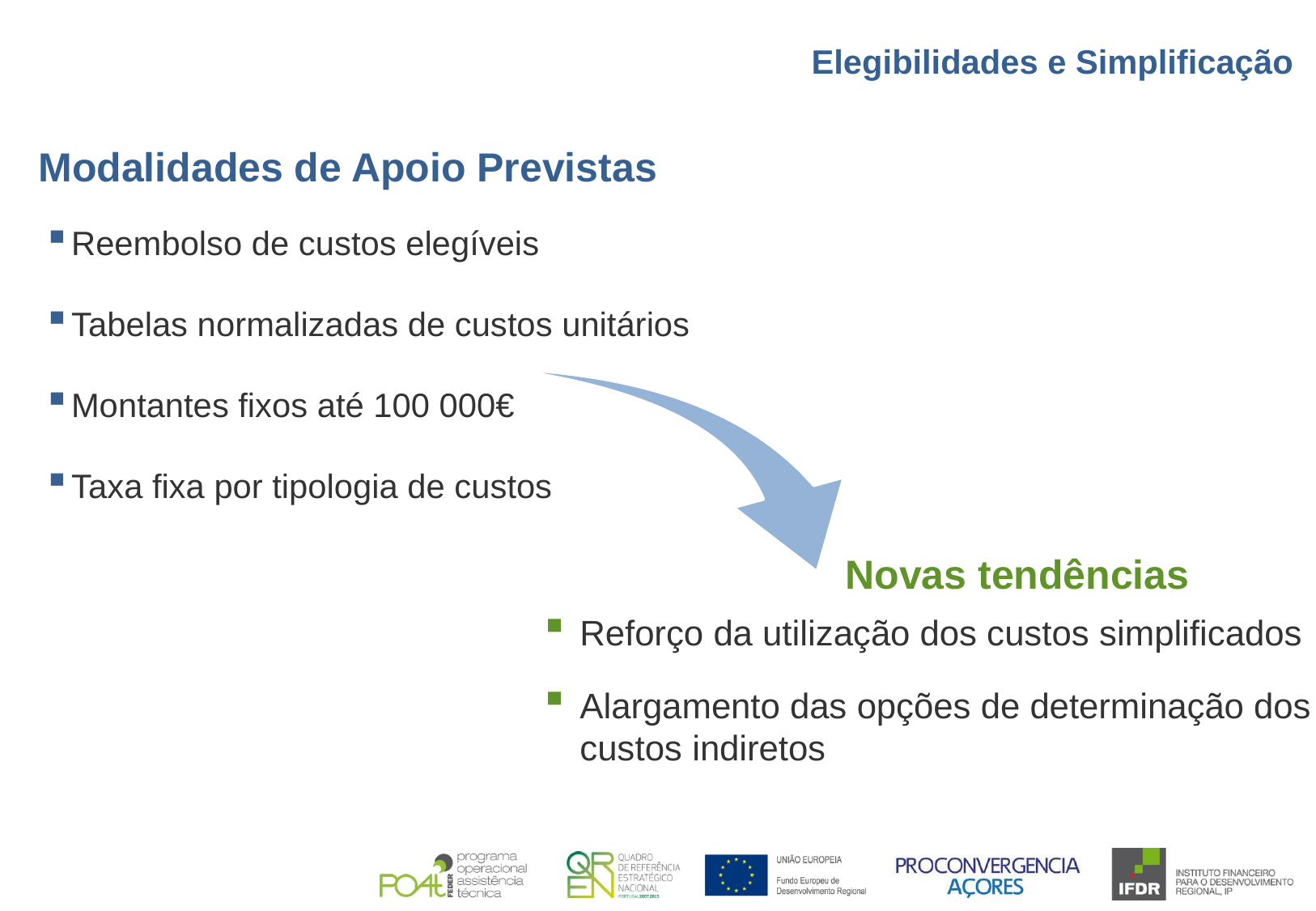

Elegibilidades e Simplificação
Modalidades de Apoio Previstas
Reembolso de custos elegíveis
Tabelas normalizadas de custos unitários
Montantes fixos até 100 000€
Taxa fixa por tipologia de custos

Novas tendências
Reforço da utilização dos custos simplificados
Alargamento das opções de determinação dos custos indiretos